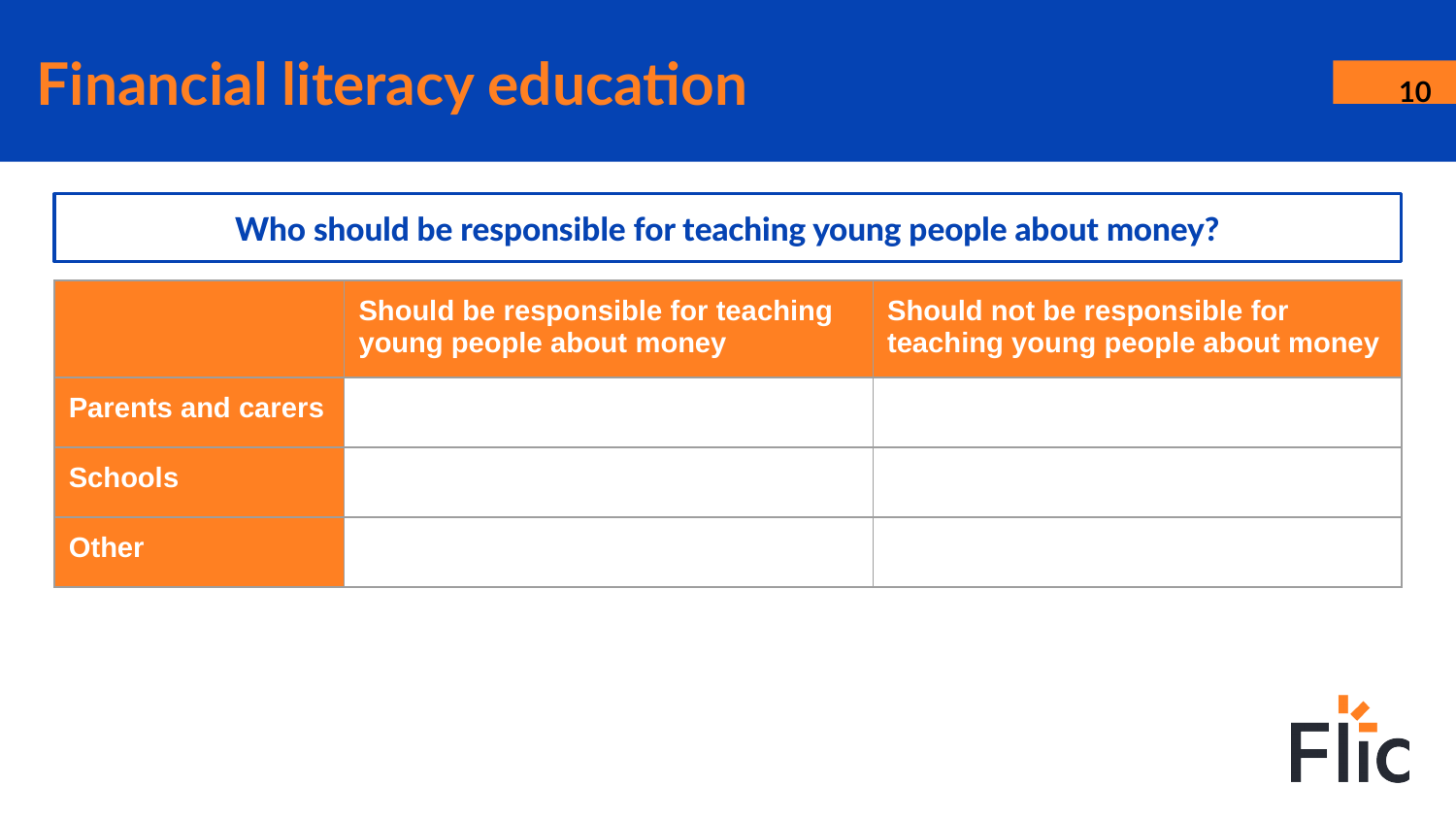

Financial literacy education

10
Who should be responsible for teaching young people about money?
|  | Should be responsible for teaching young people about money | Should not be responsible for teaching young people about money |
| --- | --- | --- |
| Parents and carers |  |  |
| Schools |  |  |
| Other |  |  |